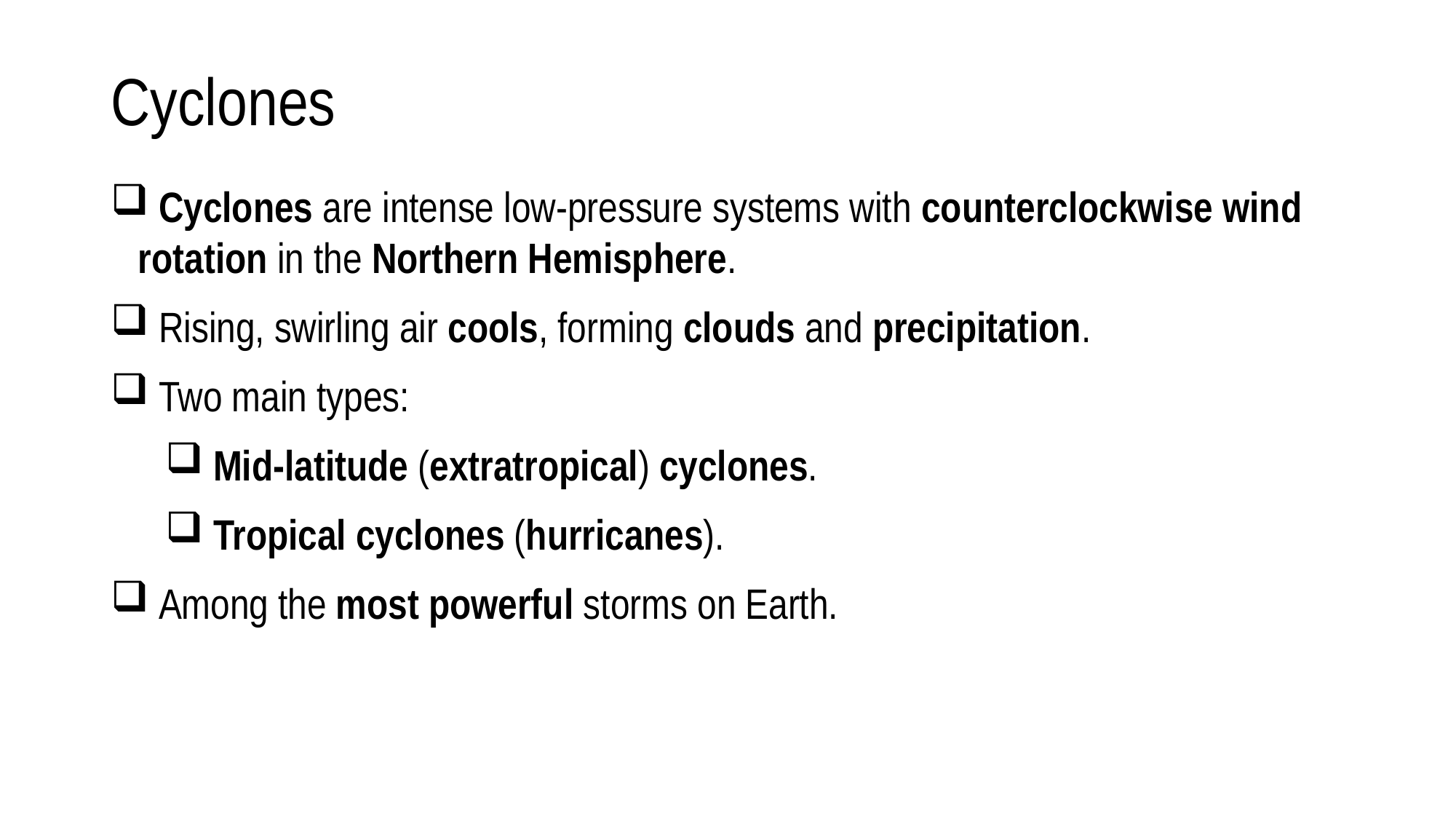

# Cyclones
 Cyclones are intense low-pressure systems with counterclockwise wind rotation in the Northern Hemisphere.
 Rising, swirling air cools, forming clouds and precipitation.
 Two main types:
 Mid-latitude (extratropical) cyclones.
 Tropical cyclones (hurricanes).
 Among the most powerful storms on Earth.